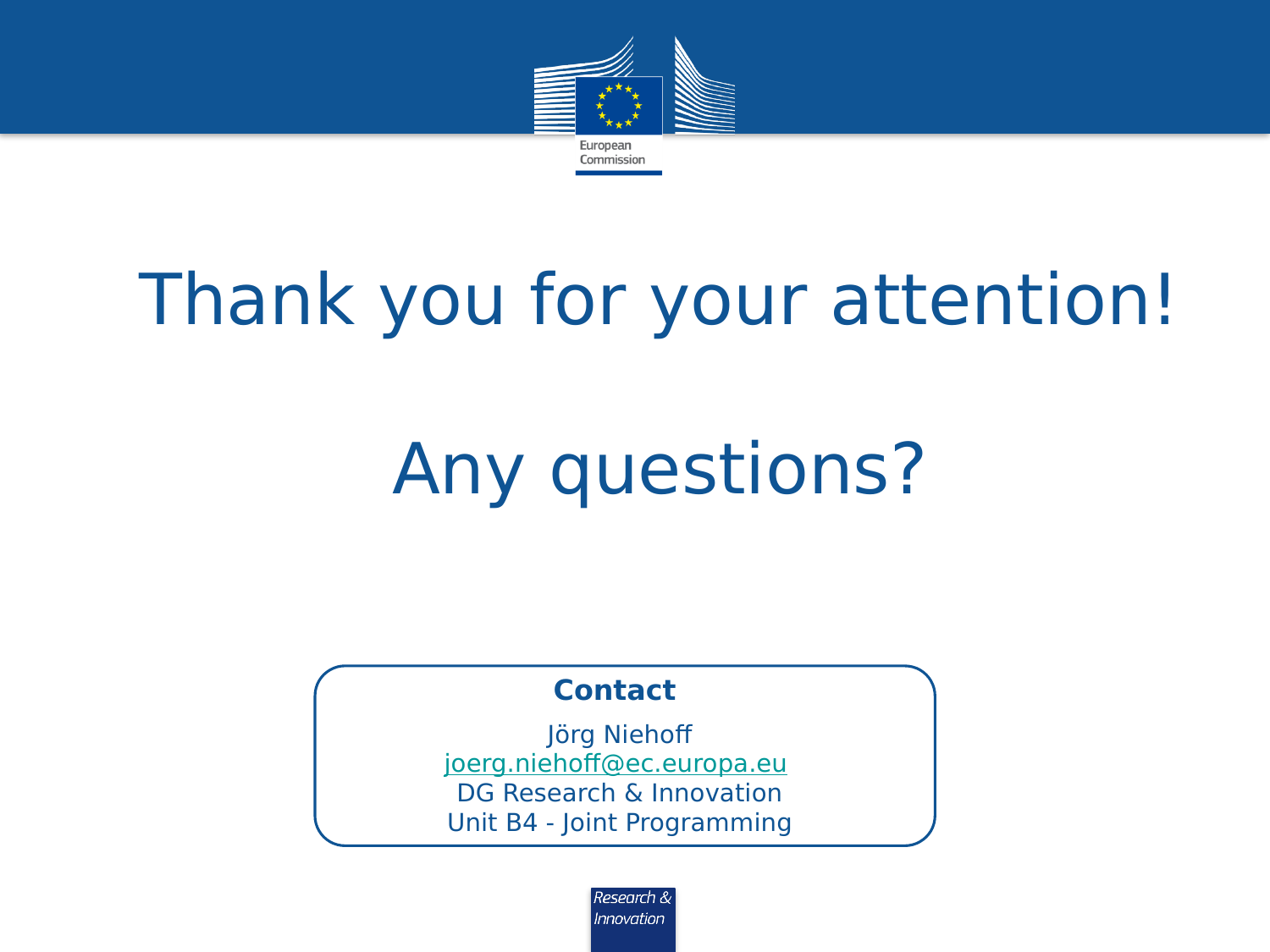

# Thank you for your attention! Any questions?

Contact
Jörg Niehoff
joerg.niehoff@ec.europa.eu
DG Research & Innovation
Unit B4 - Joint Programming